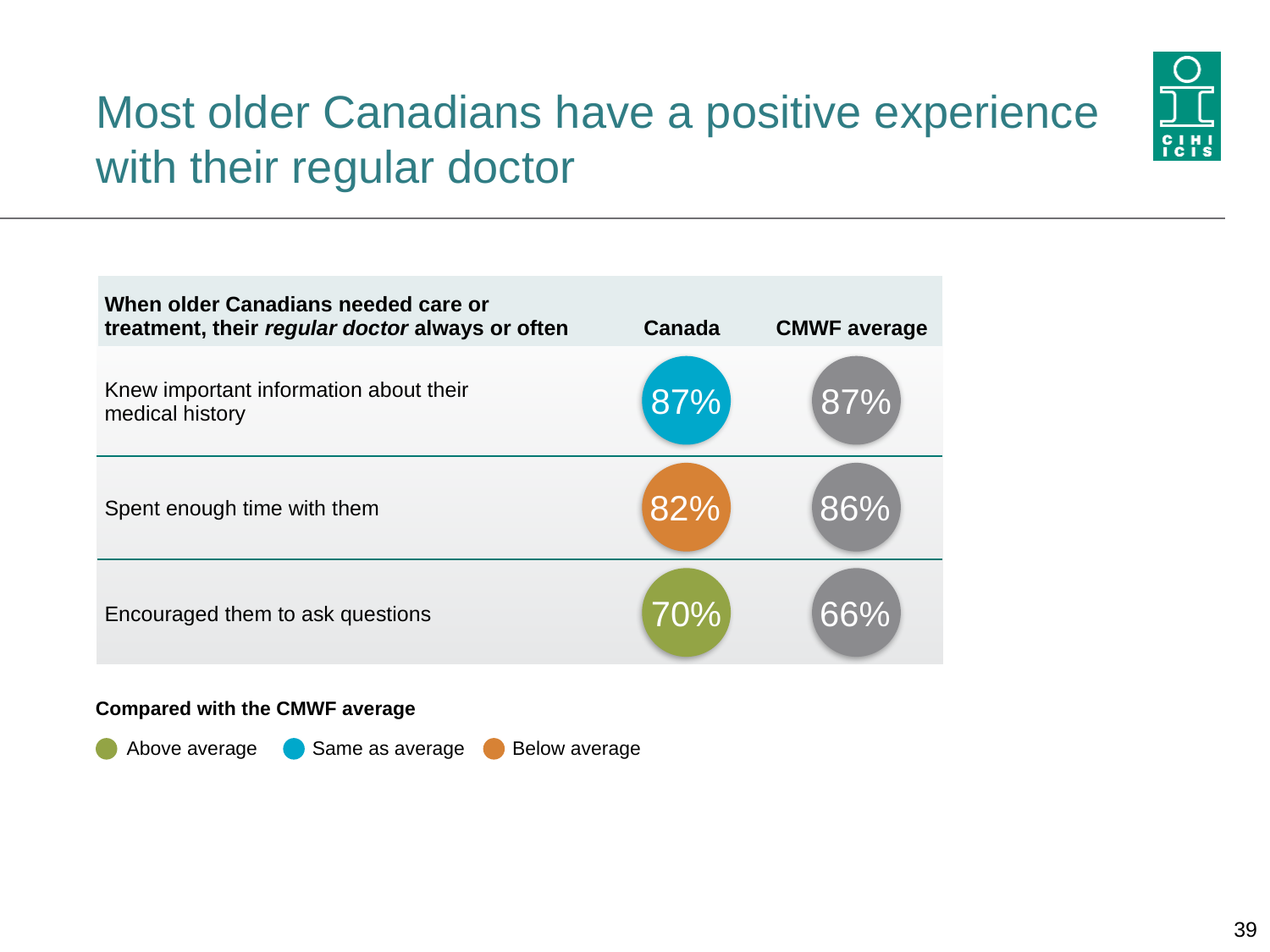

# Most older Canadians have a positive experience with their regular doctor

| When older Canadians needed care or treatment, their regular doctor always or often | Canada | CMWF average |
| --- | --- | --- |
| Knew important information about their medical history |  |  |
| Spent enough time with them |  |  |
| Encouraged them to ask questions |  |  |

87%

87%

82%

86%

70%

66%
Compared with the CMWF average
Above average

Same as average

Below average

39